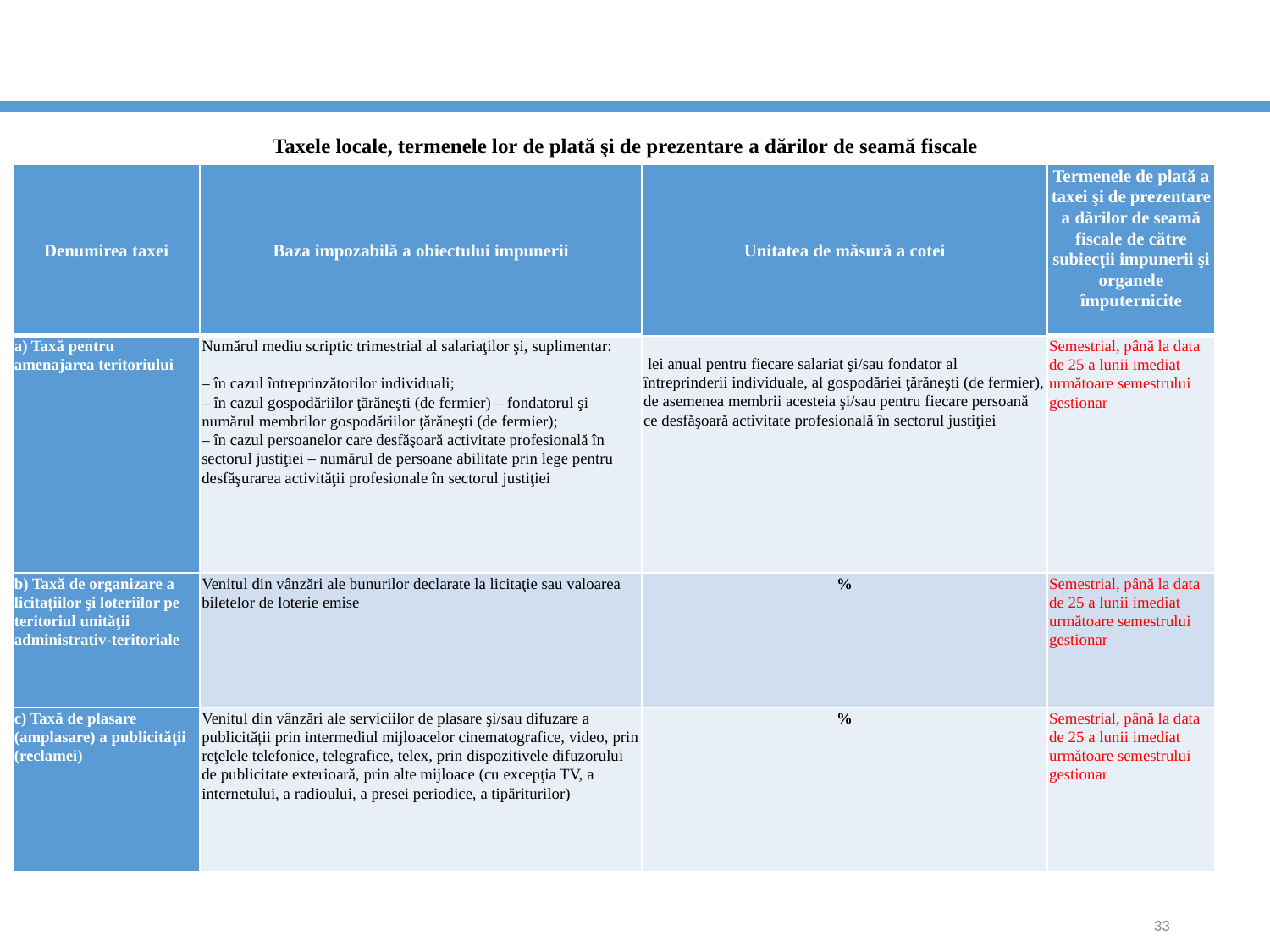

Taxele locale, termenele lor de plată şi de prezentare a dărilor de seamă fiscale
| Denumirea taxei | Baza impozabilă a obiectului impunerii | Unitatea de măsură a cotei | Termenele de plată a taxei şi de prezentare a dărilor de seamă fiscale de către subiecţii impunerii şi organele împuternicite |
| --- | --- | --- | --- |
| a) Taxă pentru amenajarea teritoriului | Numărul mediu scriptic trimestrial al salariaţilor şi, suplimentar:   – în cazul întreprinzătorilor individuali; – în cazul gospodăriilor ţărăneşti (de fermier) – fondatorul şi numărul membrilor gospodăriilor ţărăneşti (de fermier); – în cazul persoanelor care desfăşoară activitate profesională în sectorul justiţiei – numărul de persoane abilitate prin lege pentru desfăşurarea activităţii profesionale în sectorul justiţiei | lei anual pentru fiecare salariat şi/sau fondator al întreprinderii individuale, al gospodăriei ţărăneşti (de fermier), de asemenea membrii acesteia şi/sau pentru fiecare persoană ce desfăşoară activitate profesională în sectorul justiţiei | Semestrial, până la data de 25 a lunii imediat următoare semestrului gestionar |
| b) Taxă de organizare a licitaţiilor şi loteriilor pe teritoriul unităţii administrativ-teritoriale | Venitul din vânzări ale bunurilor declarate la licitaţie sau valoarea biletelor de loterie emise | % | Semestrial, până la data de 25 a lunii imediat următoare semestrului gestionar |
| c) Taxă de plasare (amplasare) a publicităţii (reclamei) | Venitul din vânzări ale serviciilor de plasare şi/sau difuzare a publicității prin intermediul mijloacelor cinematografice, video, prin reţelele telefonice, telegrafice, telex, prin dispozitivele difuzorului de publicitate exterioară, prin alte mijloace (cu excepţia TV, a internetului, a radioului, a presei periodice, a tipăriturilor) | % | Semestrial, până la data de 25 a lunii imediat următoare semestrului gestionar |
33